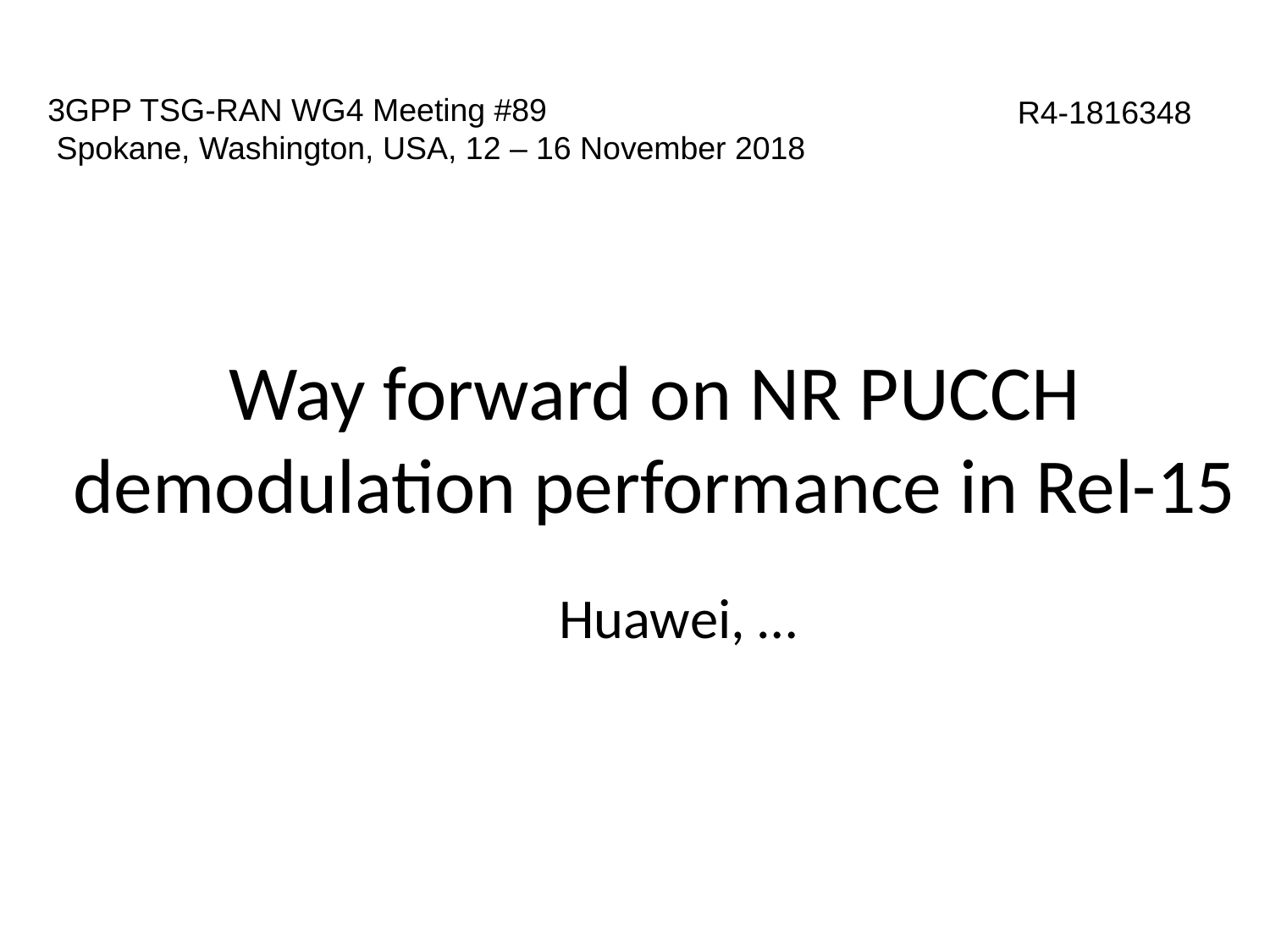

# 3GPP TSG-RAN WG4 Meeting #89 Spokane, Washington, USA, 12 – 16 November 2018
R4-1816348
Way forward on NR PUCCH demodulation performance in Rel-15
Huawei, …